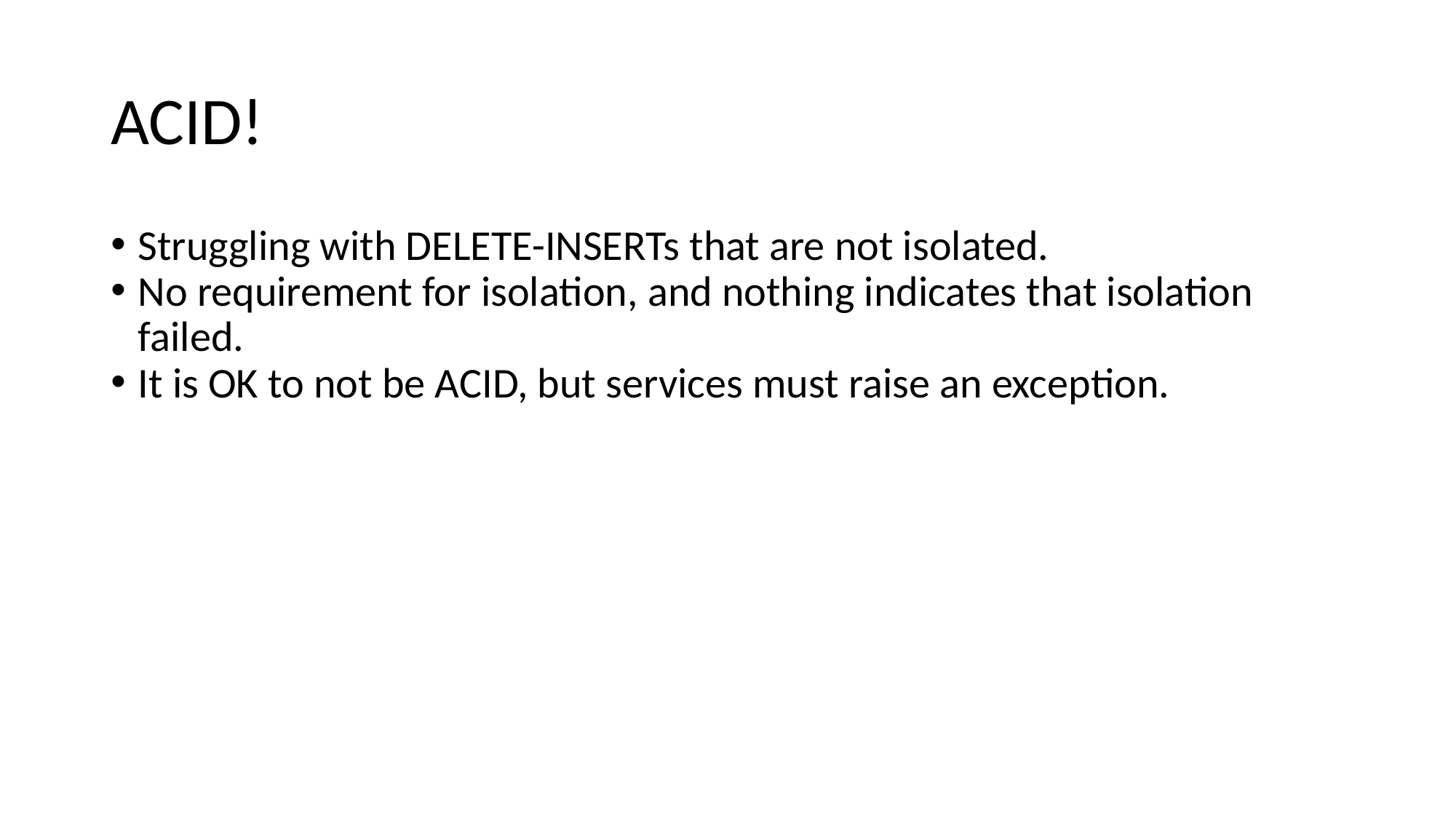

ACID!
Struggling with DELETE-INSERTs that are not isolated.
No requirement for isolation, and nothing indicates that isolation failed.
It is OK to not be ACID, but services must raise an exception.